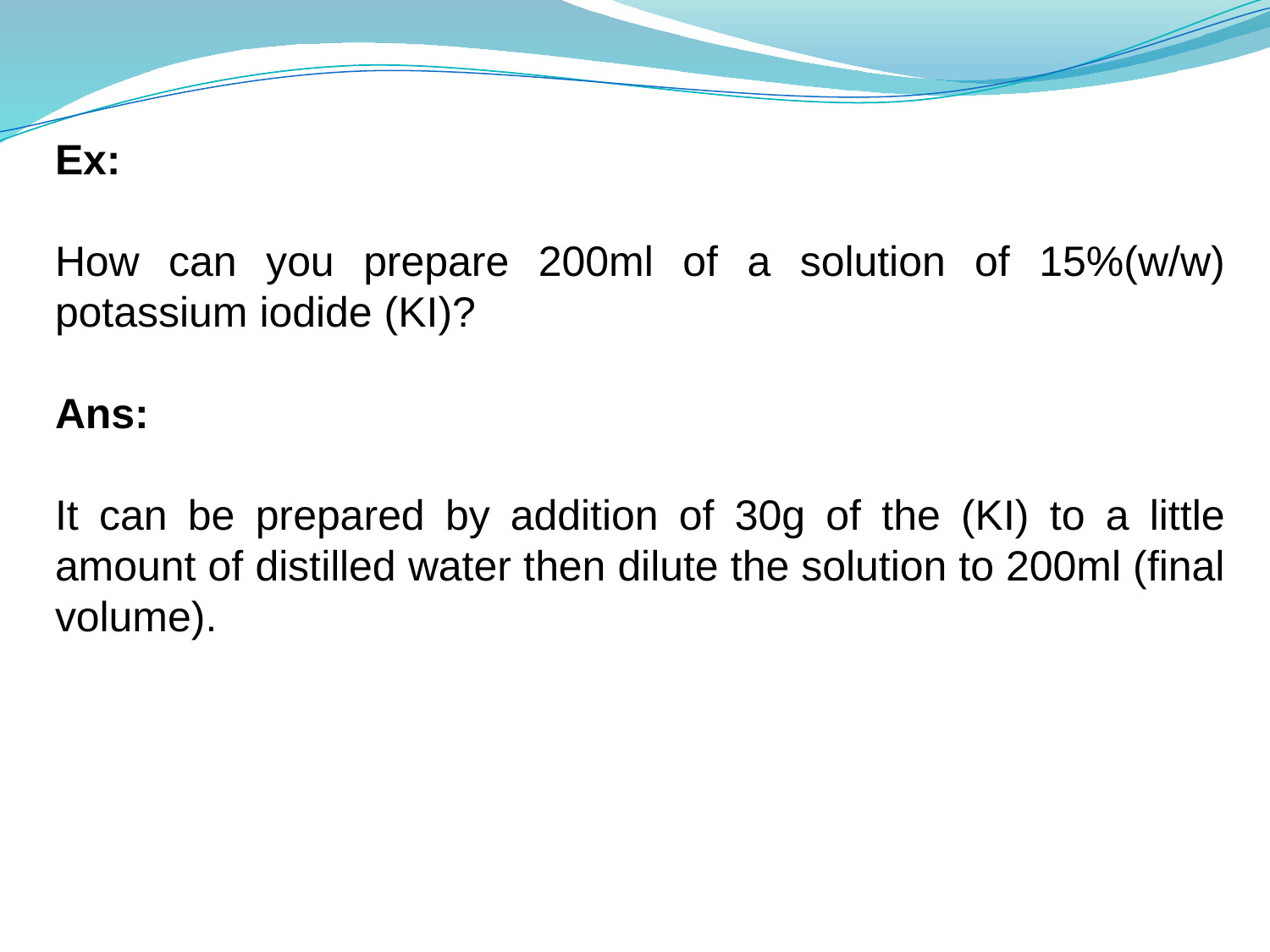

Ex:

How can you prepare 200ml of a solution of 15%(w/w) potassium iodide (KI)?

Ans:

It can be prepared by addition of 30g of the (KI) to a little amount of distilled water then dilute the solution to 200ml (final volume).